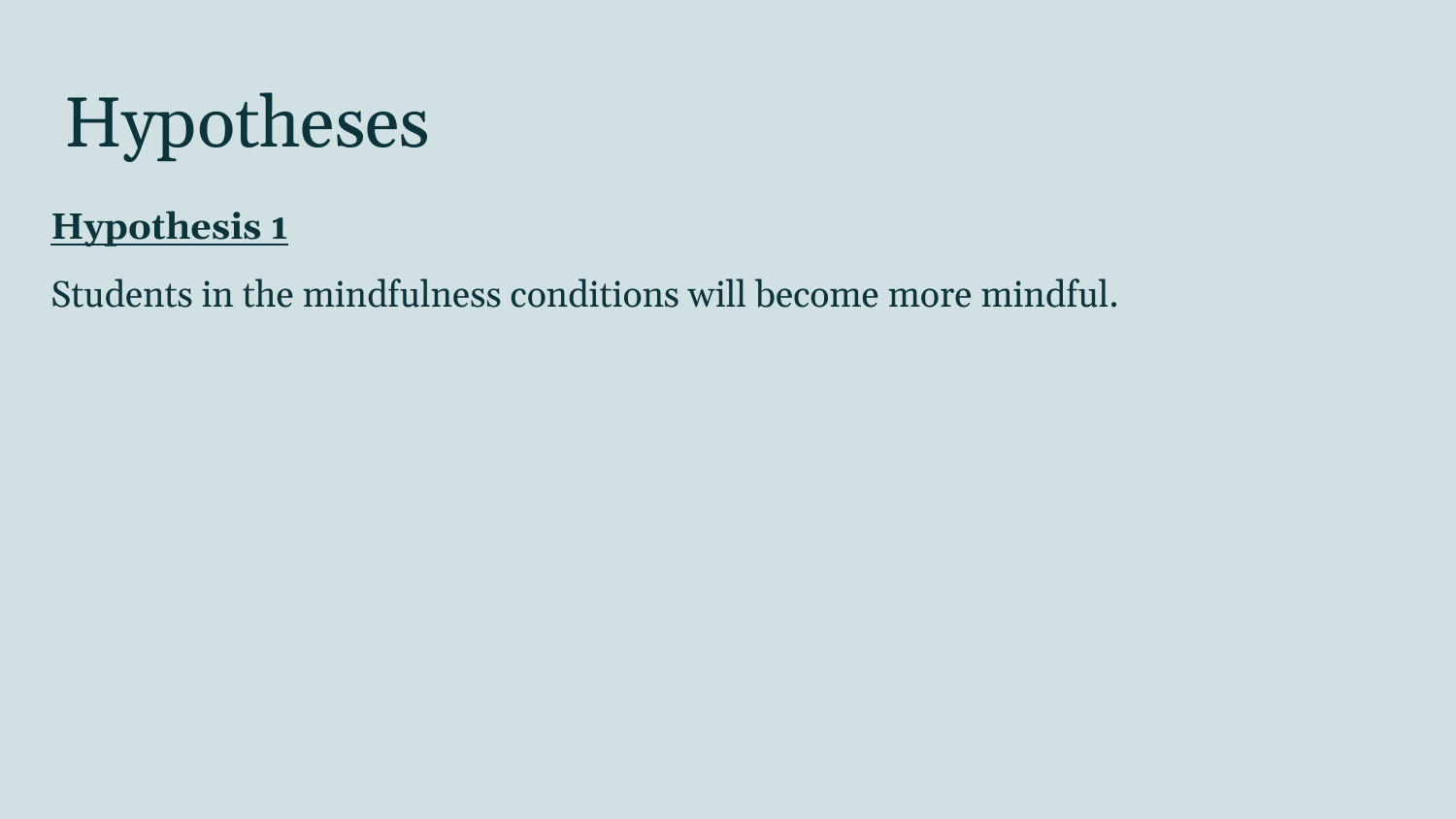

# Hypotheses
Hypothesis 1
Students in the mindfulness conditions will become more mindful.